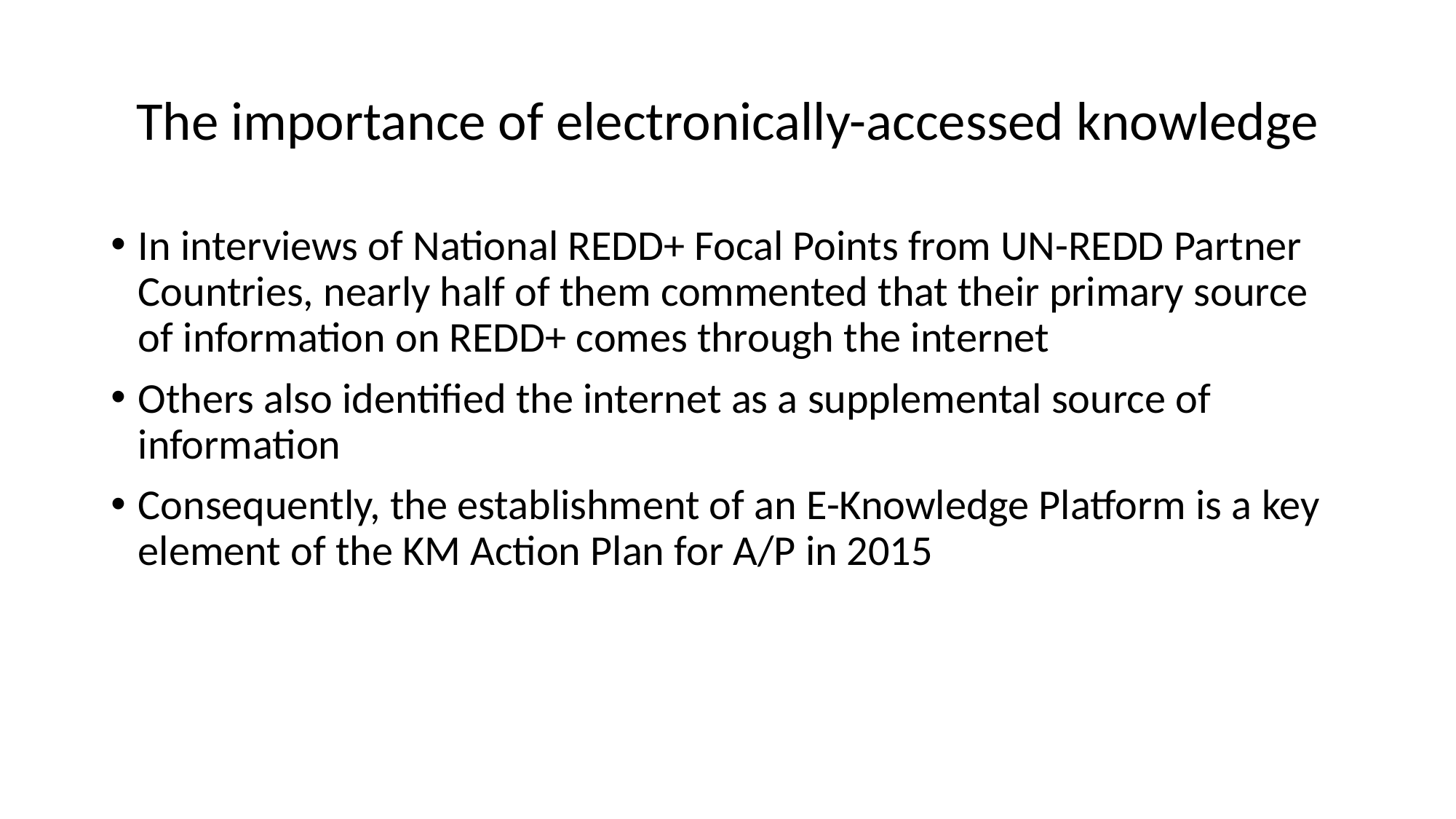

# The importance of electronically-accessed knowledge
In interviews of National REDD+ Focal Points from UN-REDD Partner Countries, nearly half of them commented that their primary source of information on REDD+ comes through the internet
Others also identified the internet as a supplemental source of information
Consequently, the establishment of an E-Knowledge Platform is a key element of the KM Action Plan for A/P in 2015